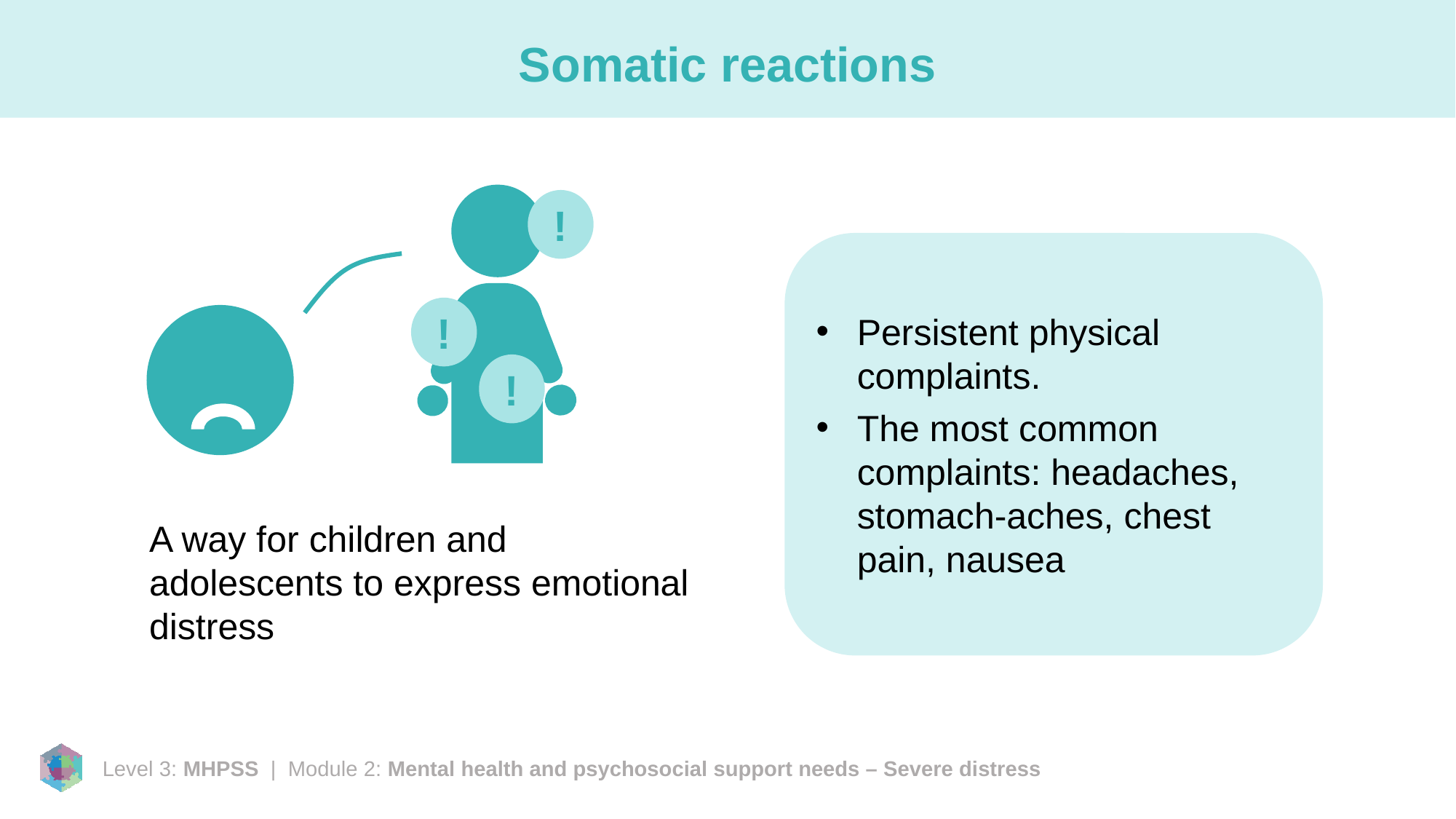

# Somatic reactions

!
Persistent physical complaints.
The most common complaints: headaches, stomach-aches, chest pain, nausea

!

!
A way for children and adolescents to express emotional distress